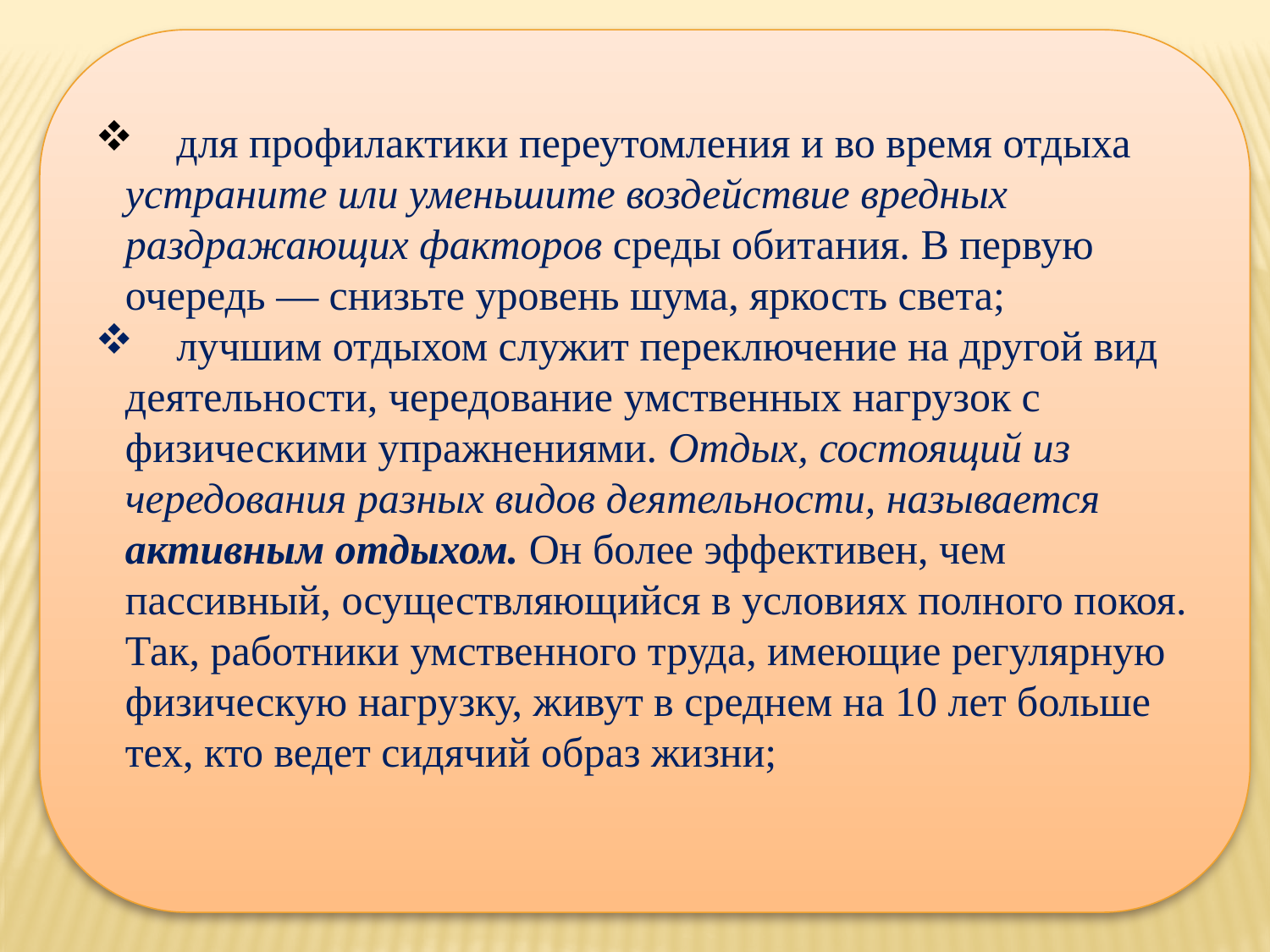

для профилактики переутомления и во время отдыха устраните или уменьшите воздействие вредных раздражающих факторов среды обитания. В первую очередь — снизьте уровень шума, яркость света;
    лучшим отдыхом служит переключение на другой вид деятельности, чередование умственных нагрузок с физическими упражнениями. Отдых, состоящий из чередования разных видов деятельности, называ­ется активным отдыхом. Он более эффективен, чем пассивный, осуществляющийся в условиях полного покоя. Так, работники умственного труда, имеющие регулярную физическую нагрузку, живут в среднем на 10 лет больше тех, кто ведет сидячий образ жизни;